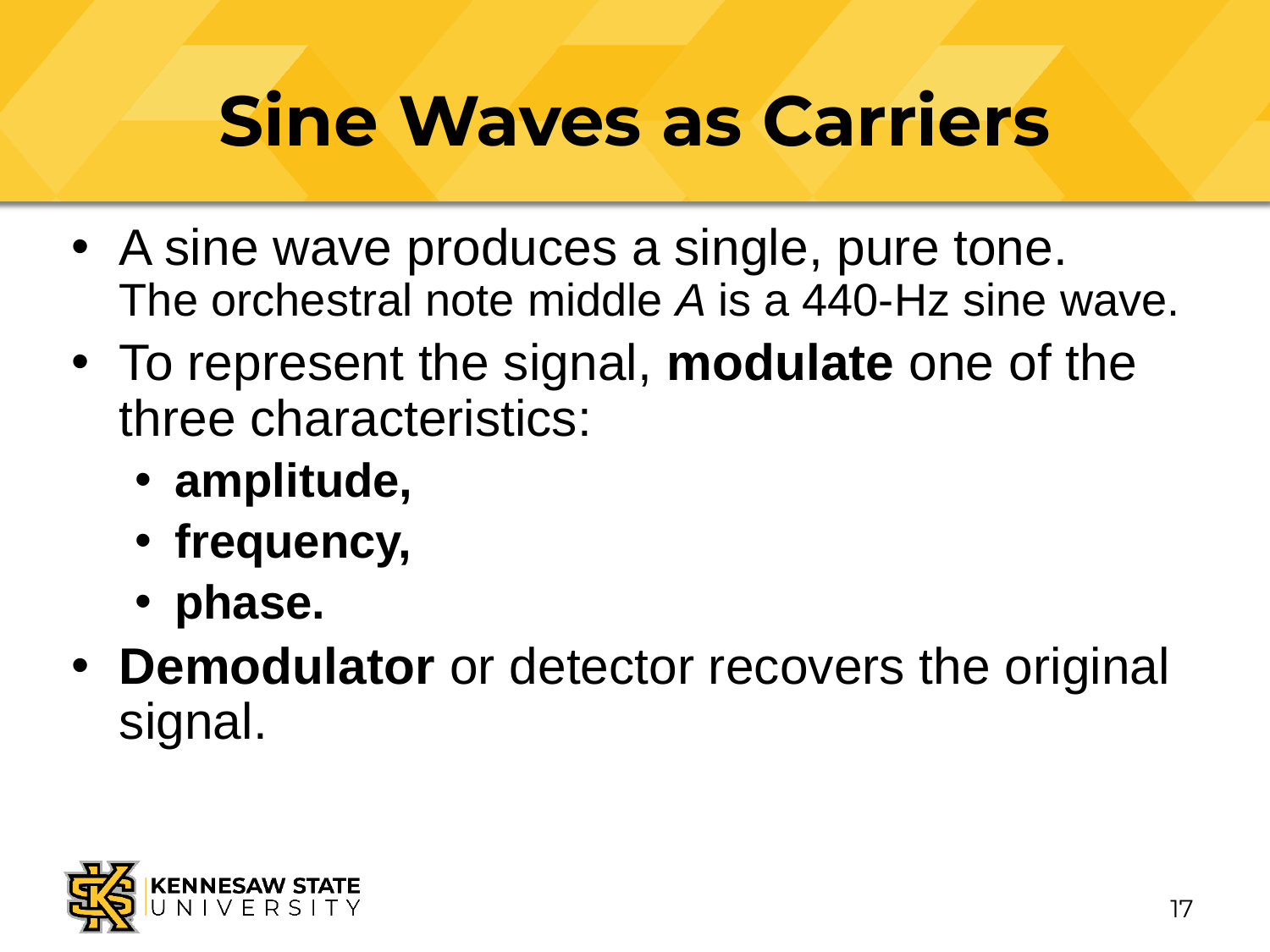

# Sine Waves as Carriers
A sine wave produces a single, pure tone.
The orchestral note middle A is a 440-Hz sine wave.
To represent the signal, modulate one of the three characteristics:
amplitude,
frequency,
phase.
Demodulator or detector recovers the original signal.
17